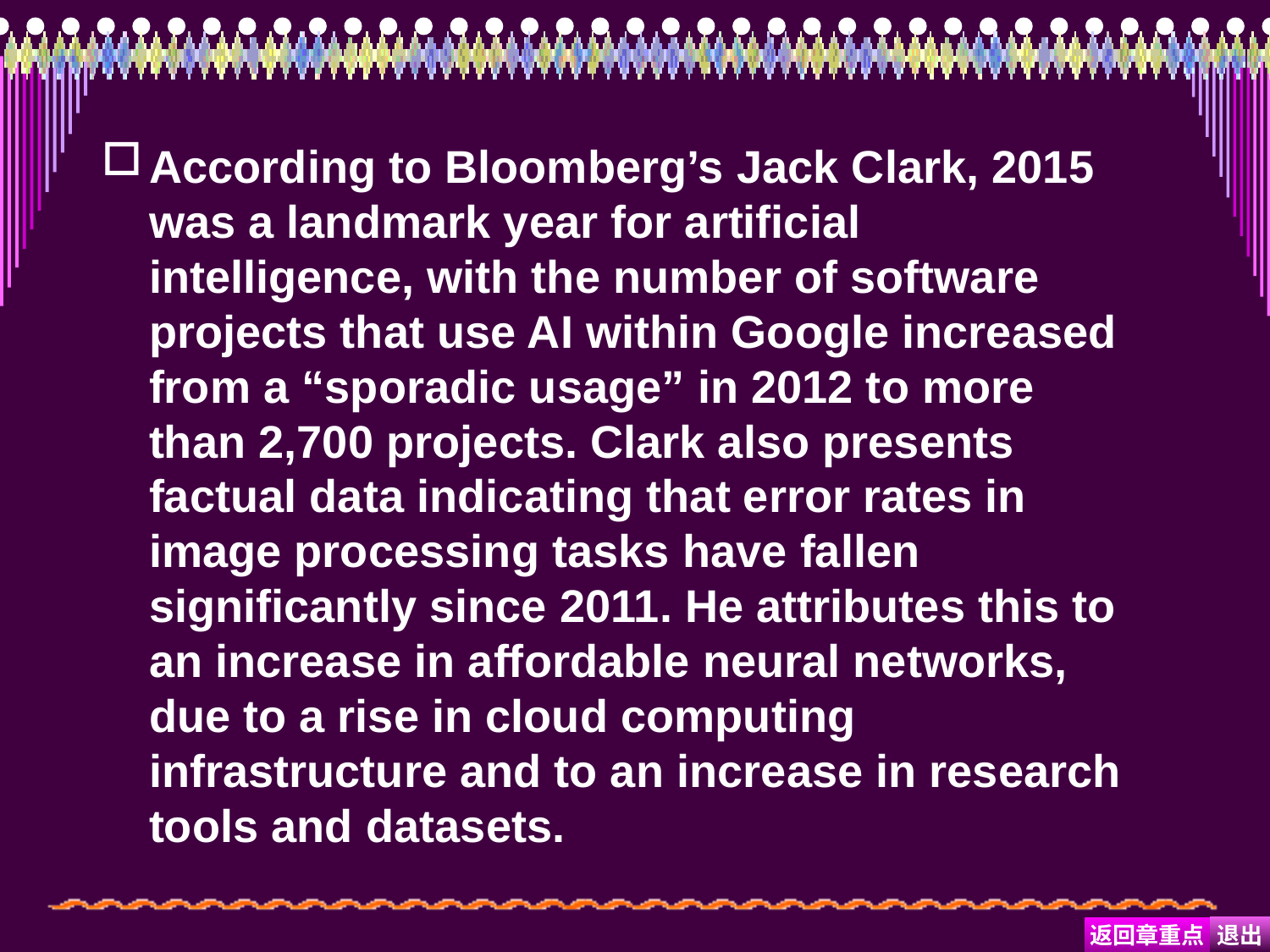

#
According to Bloomberg’s Jack Clark, 2015 was a landmark year for artificial intelligence, with the number of software projects that use AI within Google increased from a “sporadic usage” in 2012 to more than 2,700 projects. Clark also presents factual data indicating that error rates in image processing tasks have fallen significantly since 2011. He attributes this to an increase in affordable neural networks, due to a rise in cloud computing infrastructure and to an increase in research tools and datasets.